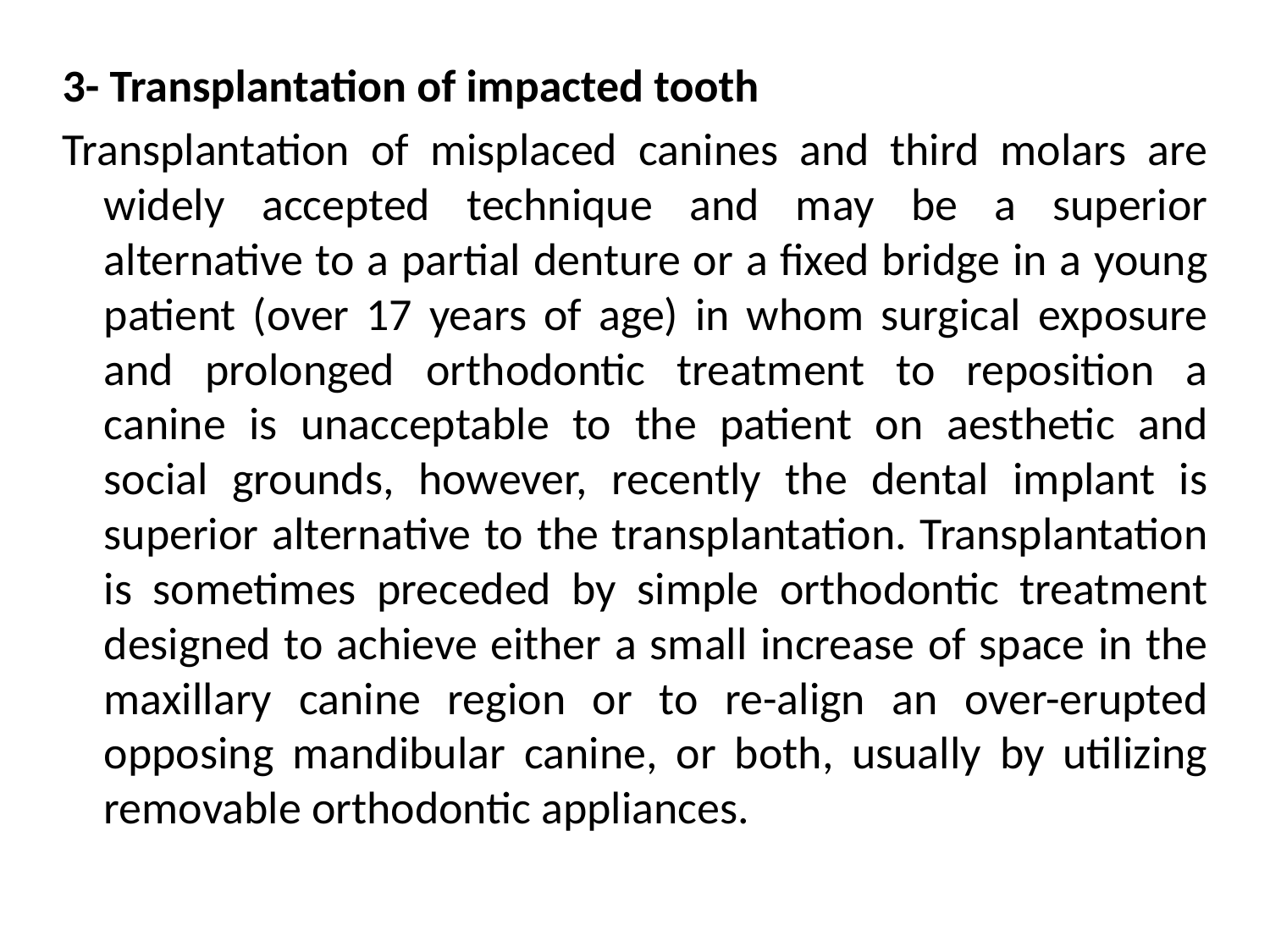

3- Transplantation of impacted tooth
Transplantation of misplaced canines and third molars are widely accepted technique and may be a superior alternative to a partial denture or a fixed bridge in a young patient (over 17 years of age) in whom surgical exposure and prolonged orthodontic treatment to reposition a canine is unacceptable to the patient on aesthetic and social grounds, however, recently the dental implant is superior alternative to the transplantation. Transplantation is sometimes preceded by simple orthodontic treatment designed to achieve either a small increase of space in the maxillary canine region or to re-align an over-erupted opposing mandibular canine, or both, usually by utilizing removable orthodontic appliances.